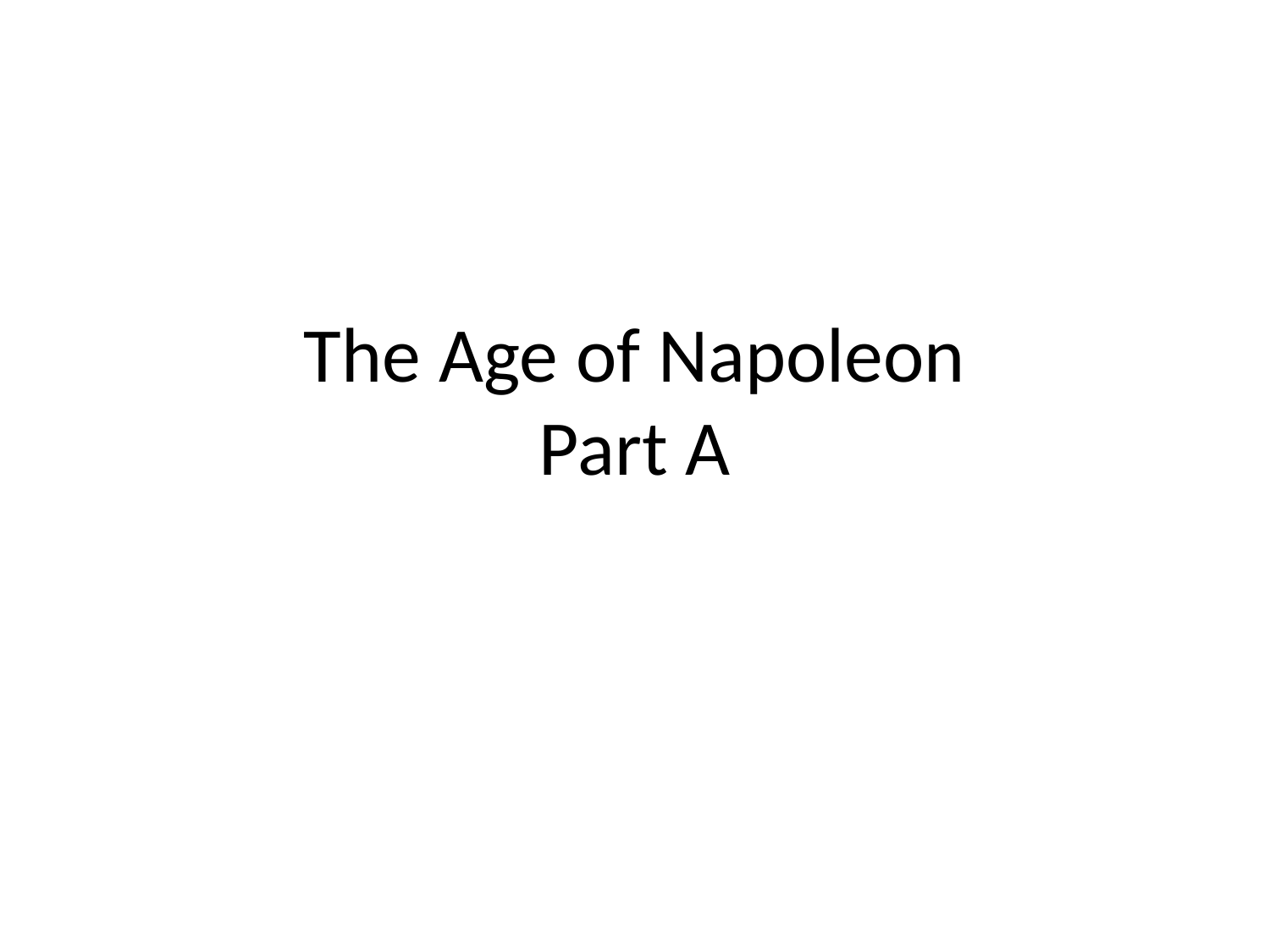

# The Age of Napoleon Part A